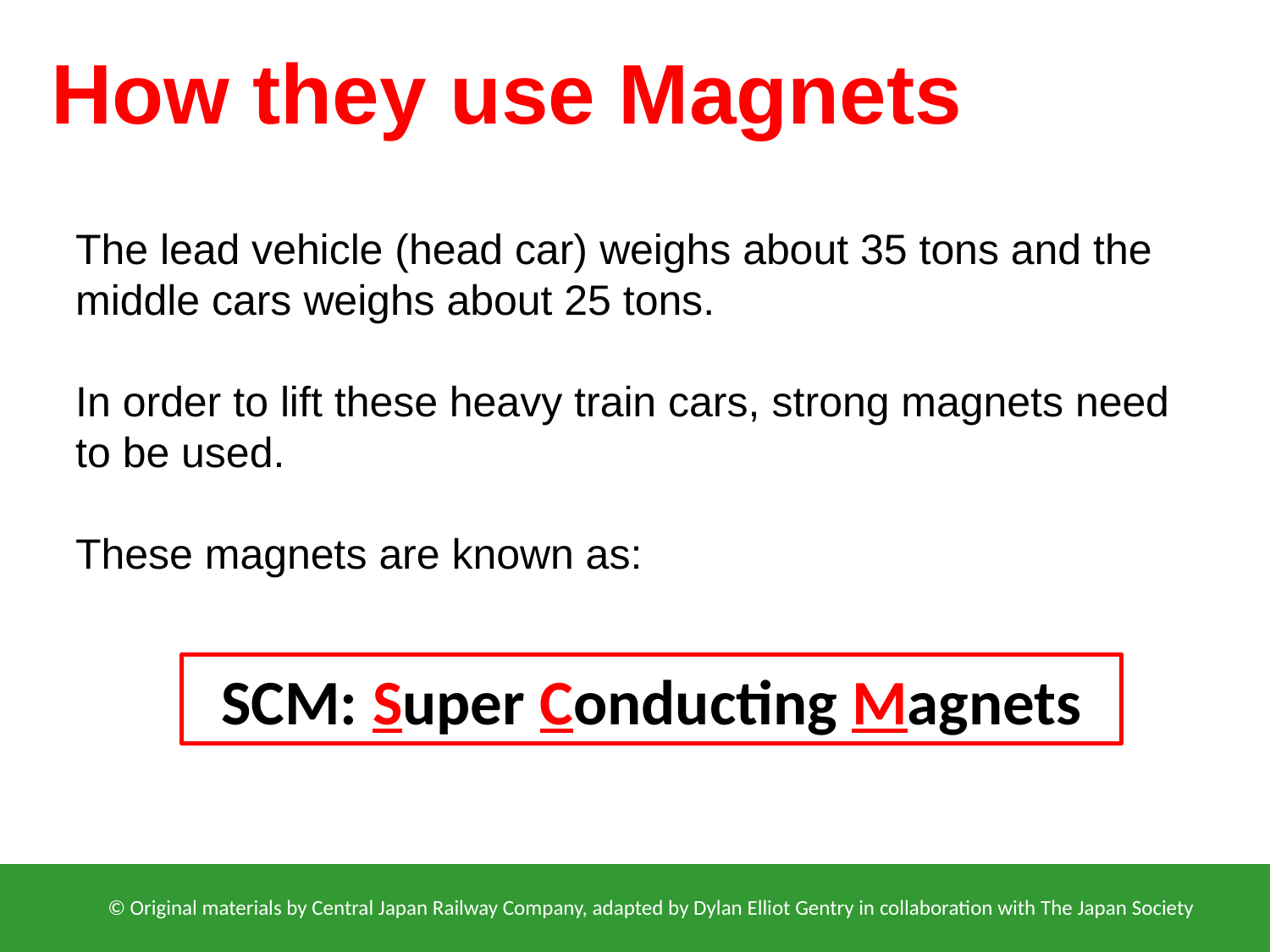

How they use Magnets

The lead vehicle (head car) weighs about 35 tons and the middle cars weighs about 25 tons.

In order to lift these heavy train cars, strong magnets need to be used.

These magnets are known as:
SCM: Super Conducting Magnets

© Original materials by Central Japan Railway Company, adapted by Dylan Elliot Gentry in collaboration with The Japan Society